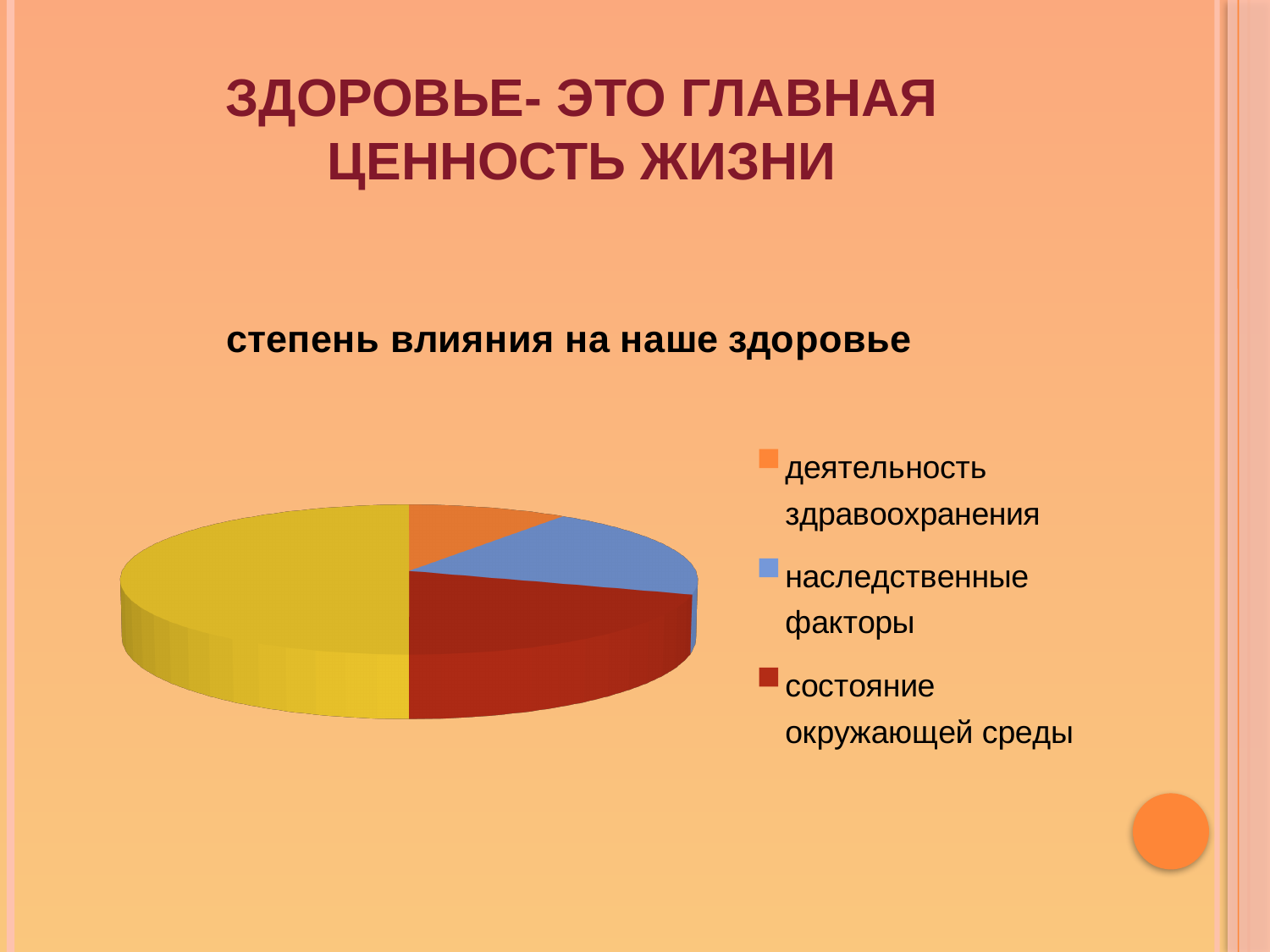

# Здоровье- это главная ценность жизни

[unsupported chart]